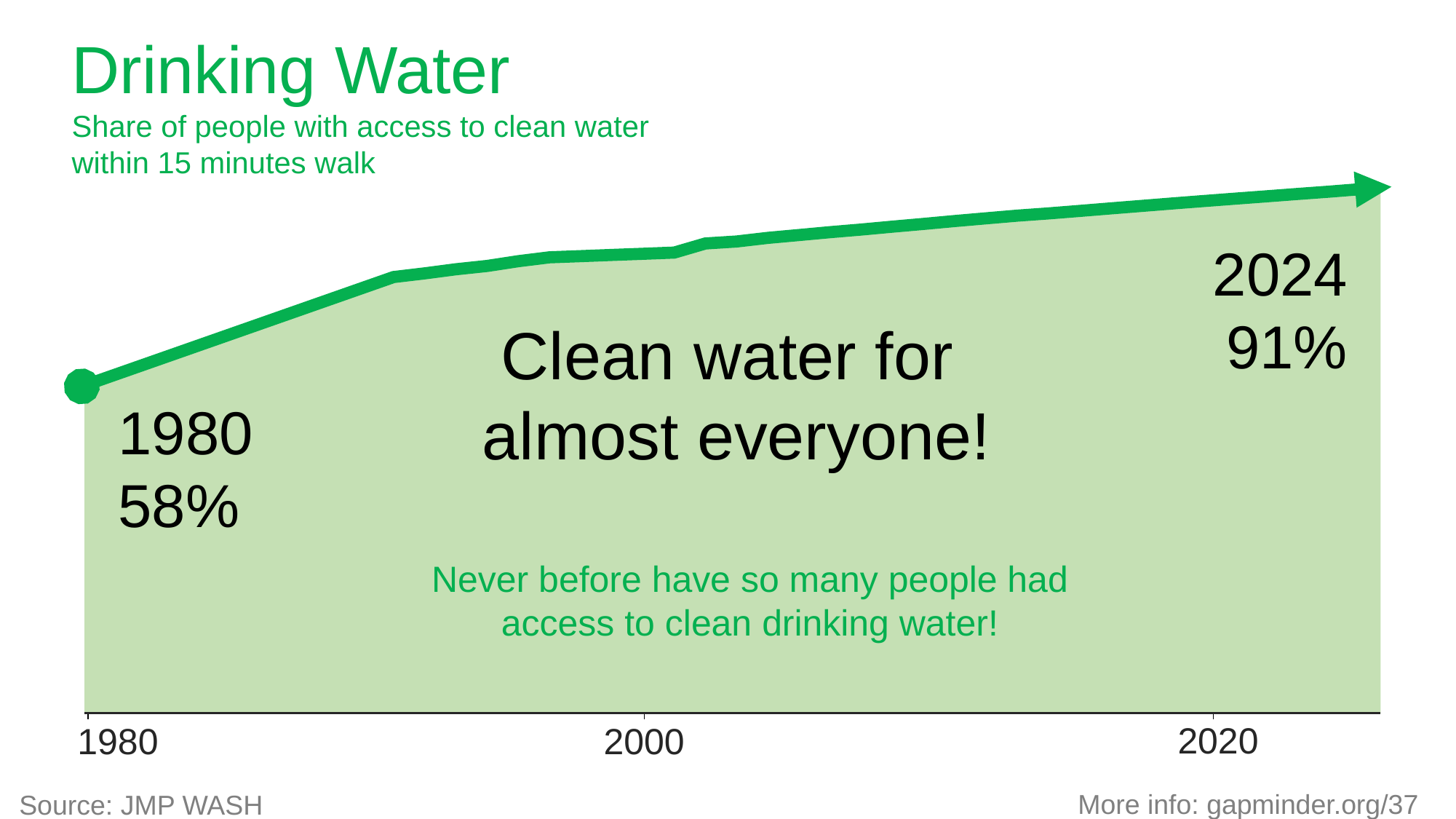

Drinking Water
Share of people with access to clean water
within 15 minutes walk

2024
91%
Clean water for
almost everyone!

1980
58%

Never before have so many people had access to clean drinking water!

2020
1980
2000

More info: gapminder.org/37
Source: JMP WASH